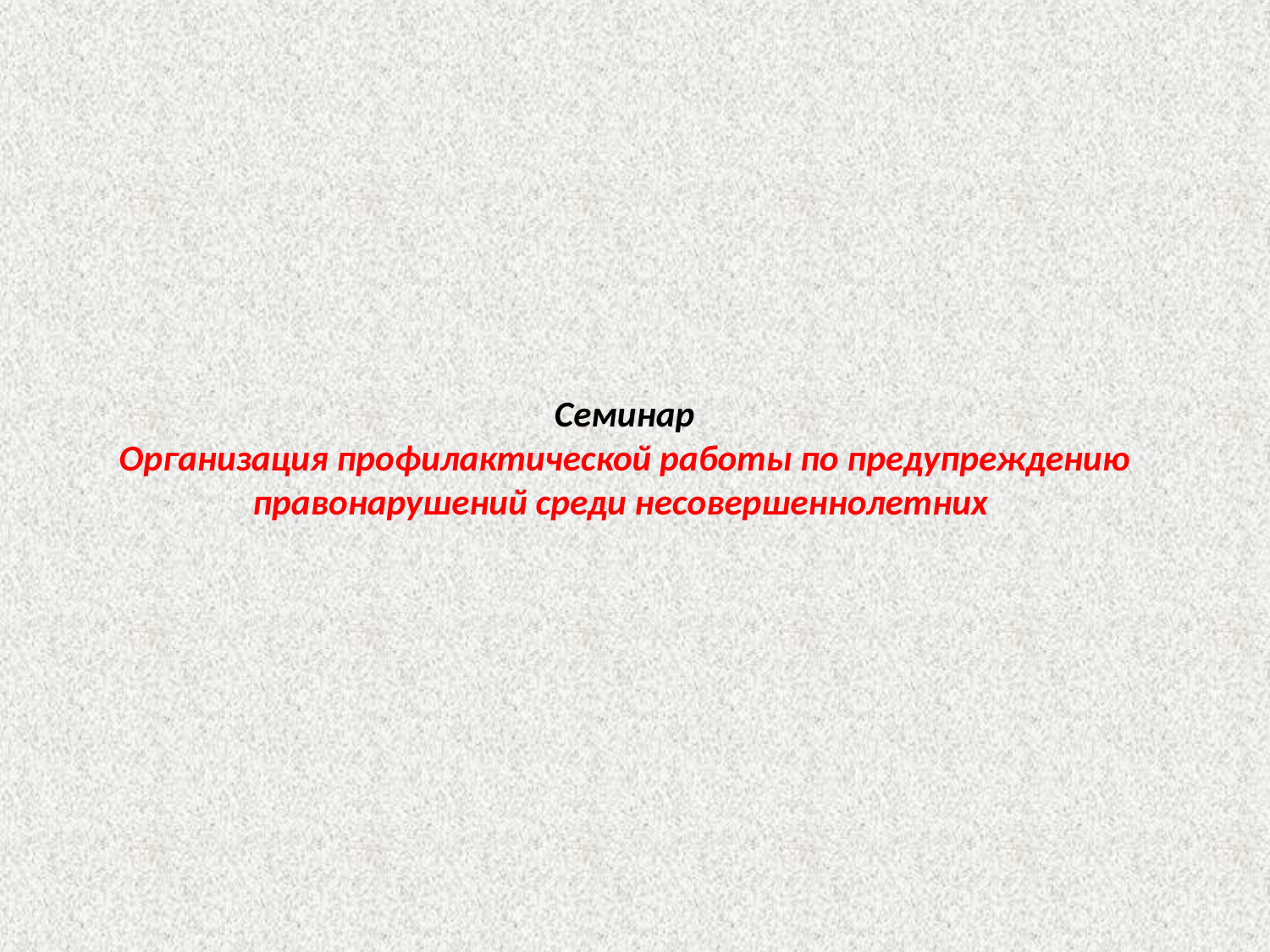

# Семинар Организация профилактической работы по предупреждению правонарушений среди несовершеннолетних